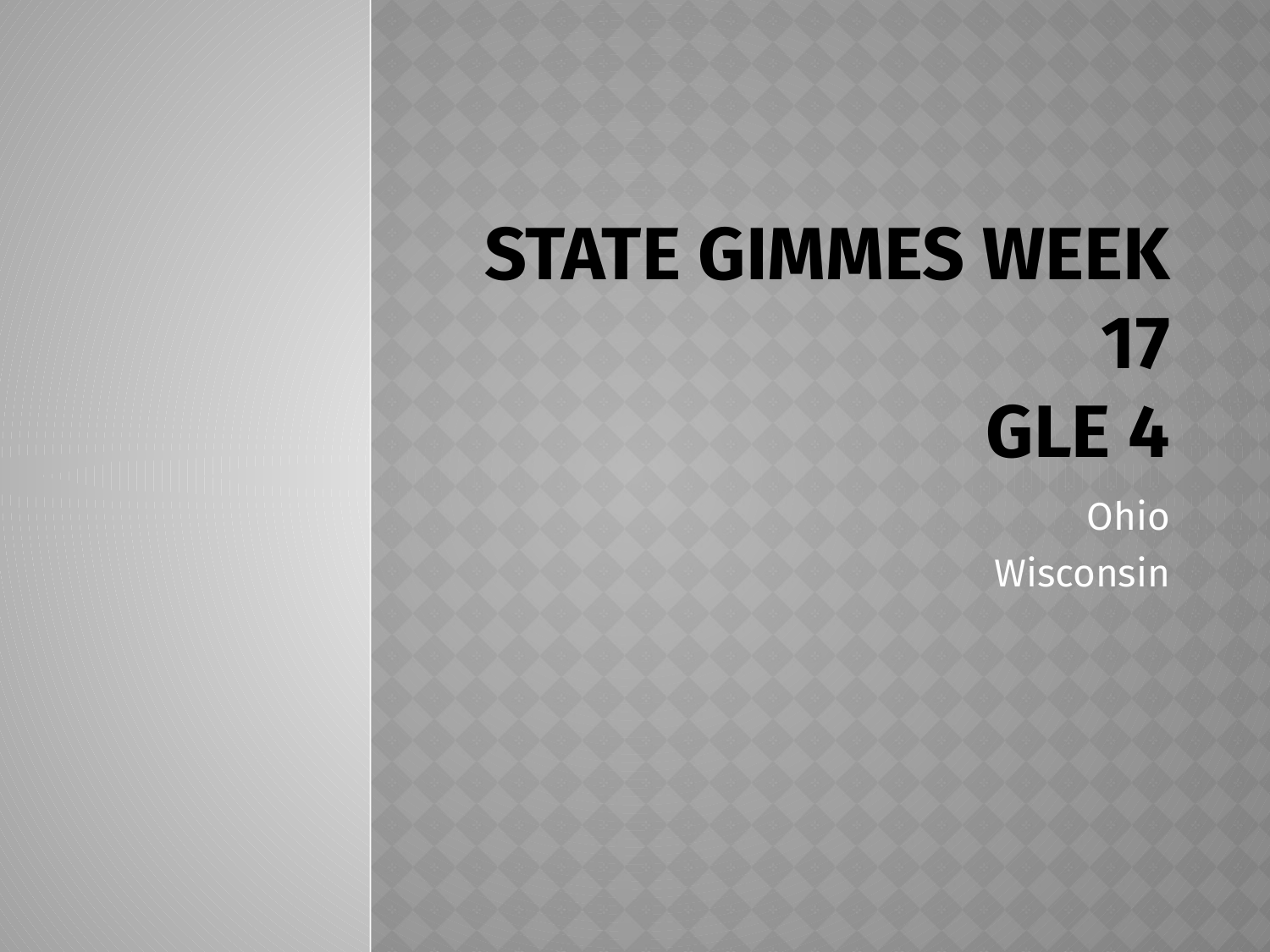

# State Gimmes Week 17 GLE 4
Ohio
Wisconsin